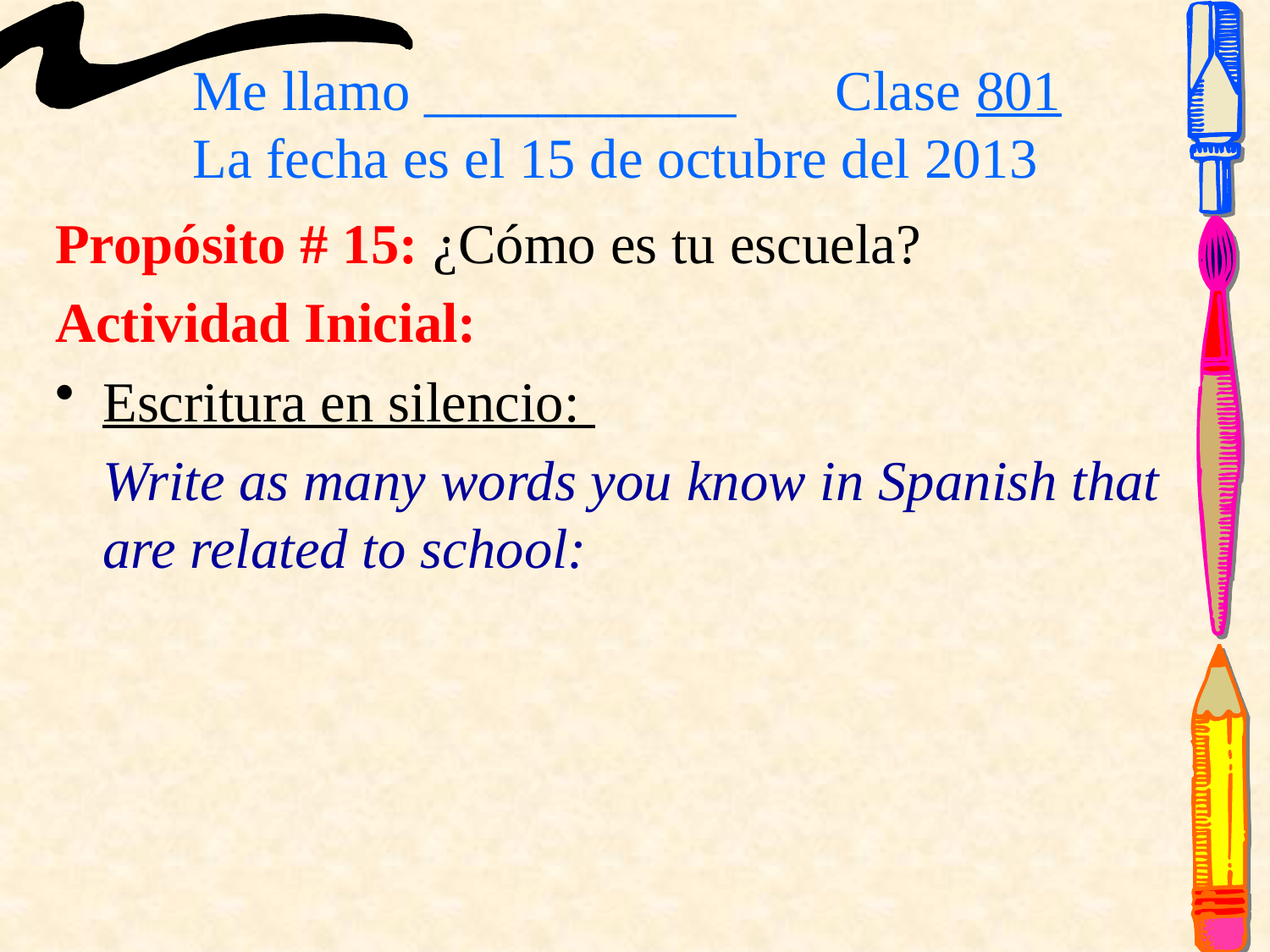

# Me llamo ___________       Clase 801 La fecha es el 15 de octubre del 2013
Propósito # 15: ¿Cómo es tu escuela?
Actividad Inicial:
Escritura en silencio:
	Write as many words you know in Spanish that are related to school: